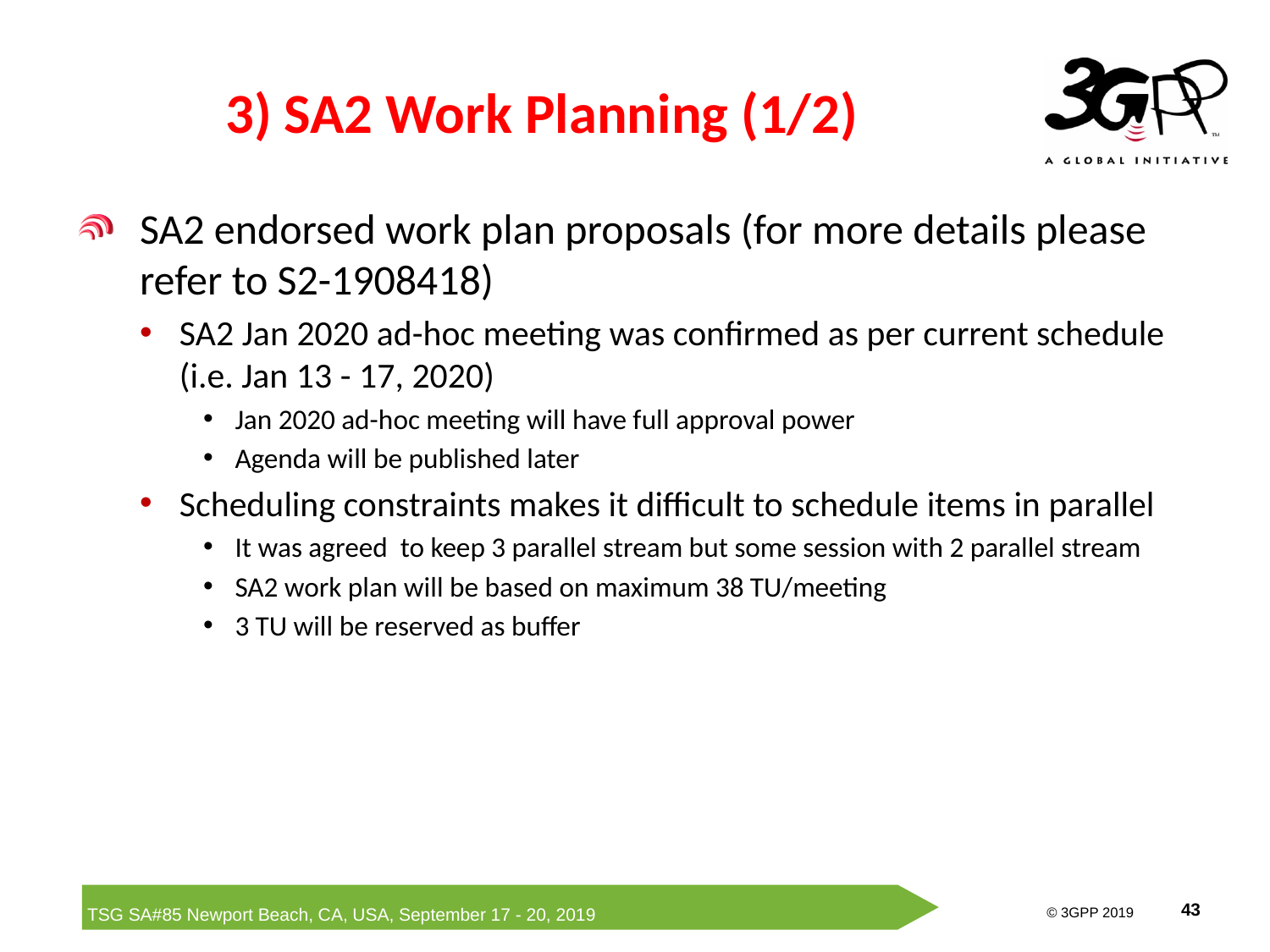

# 3) SA2 Work Planning (1/2)
SA2 endorsed work plan proposals (for more details please refer to S2-1908418)
SA2 Jan 2020 ad-hoc meeting was confirmed as per current schedule (i.e. Jan 13 - 17, 2020)
Jan 2020 ad-hoc meeting will have full approval power
Agenda will be published later
Scheduling constraints makes it difficult to schedule items in parallel
It was agreed  to keep 3 parallel stream but some session with 2 parallel stream
SA2 work plan will be based on maximum 38 TU/meeting
3 TU will be reserved as buffer